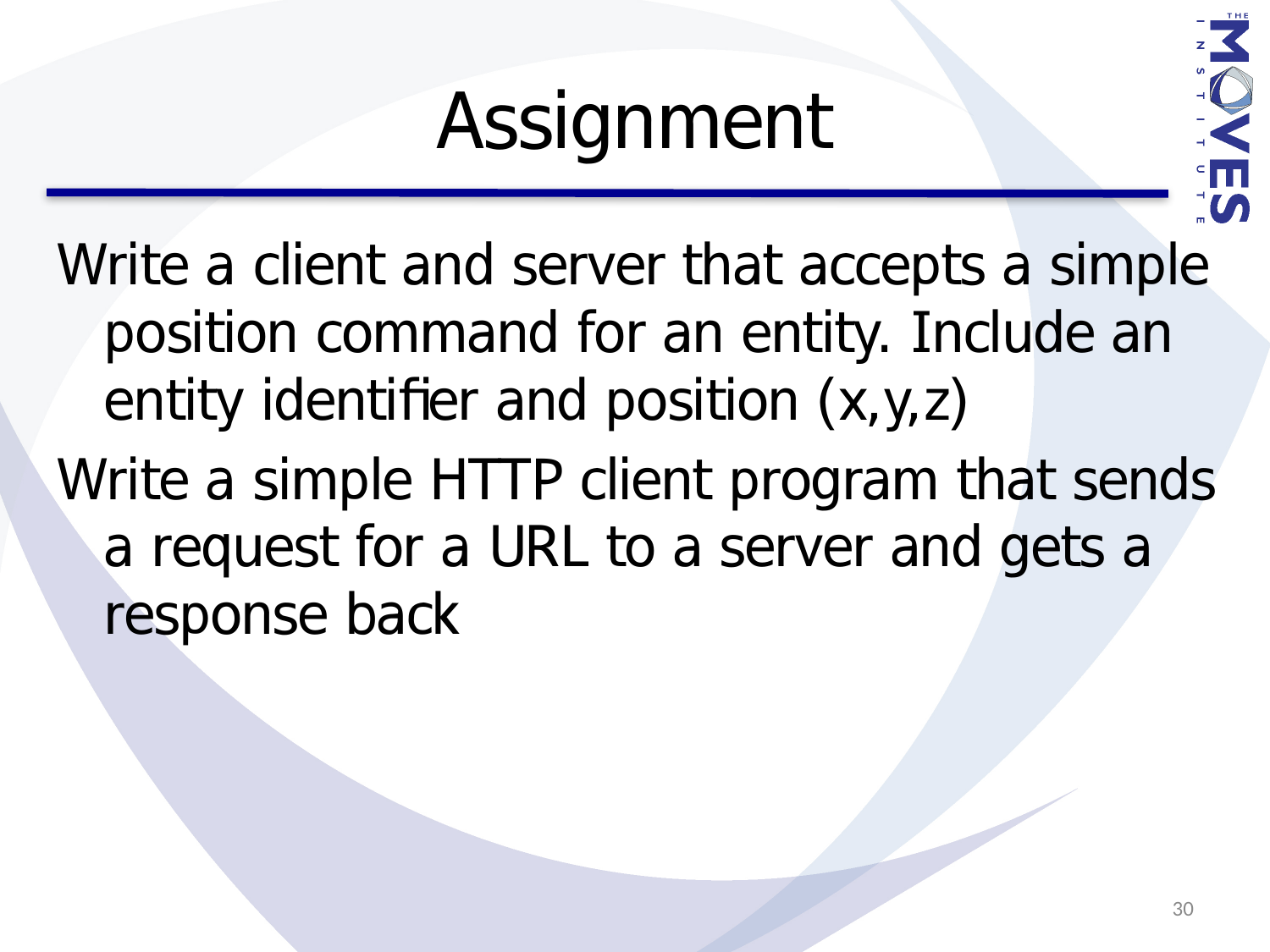

# Assignment
Write a client and server that accepts a simple position command for an entity. Include an entity identifier and position (x,y,z)
Write a simple HTTP client program that sends a request for a URL to a server and gets a response back
30